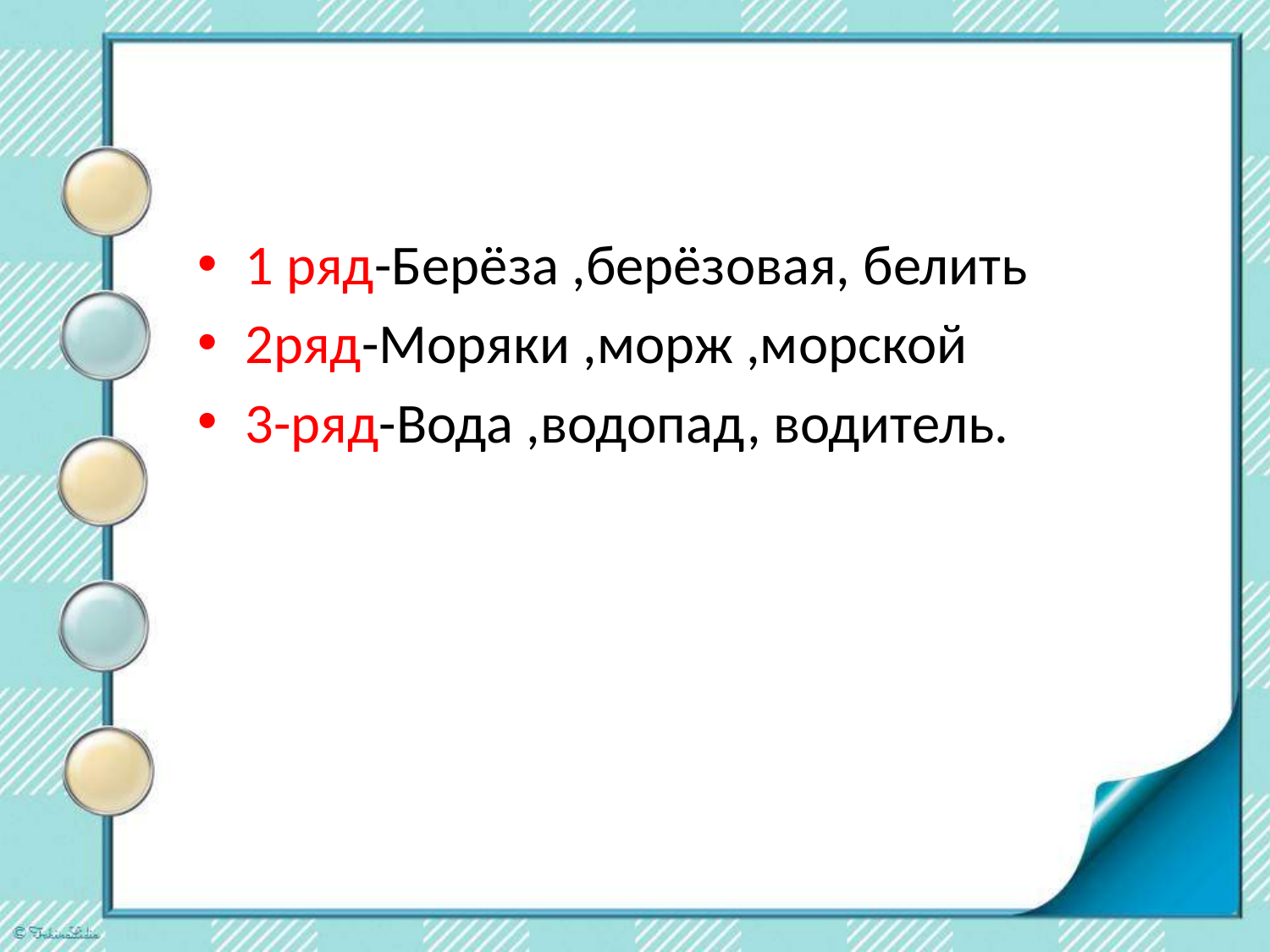

#
1 ряд-Берёза ,берёзовая, белить
2ряд-Моряки ,морж ,морской
3-ряд-Вода ,водопад, водитель.